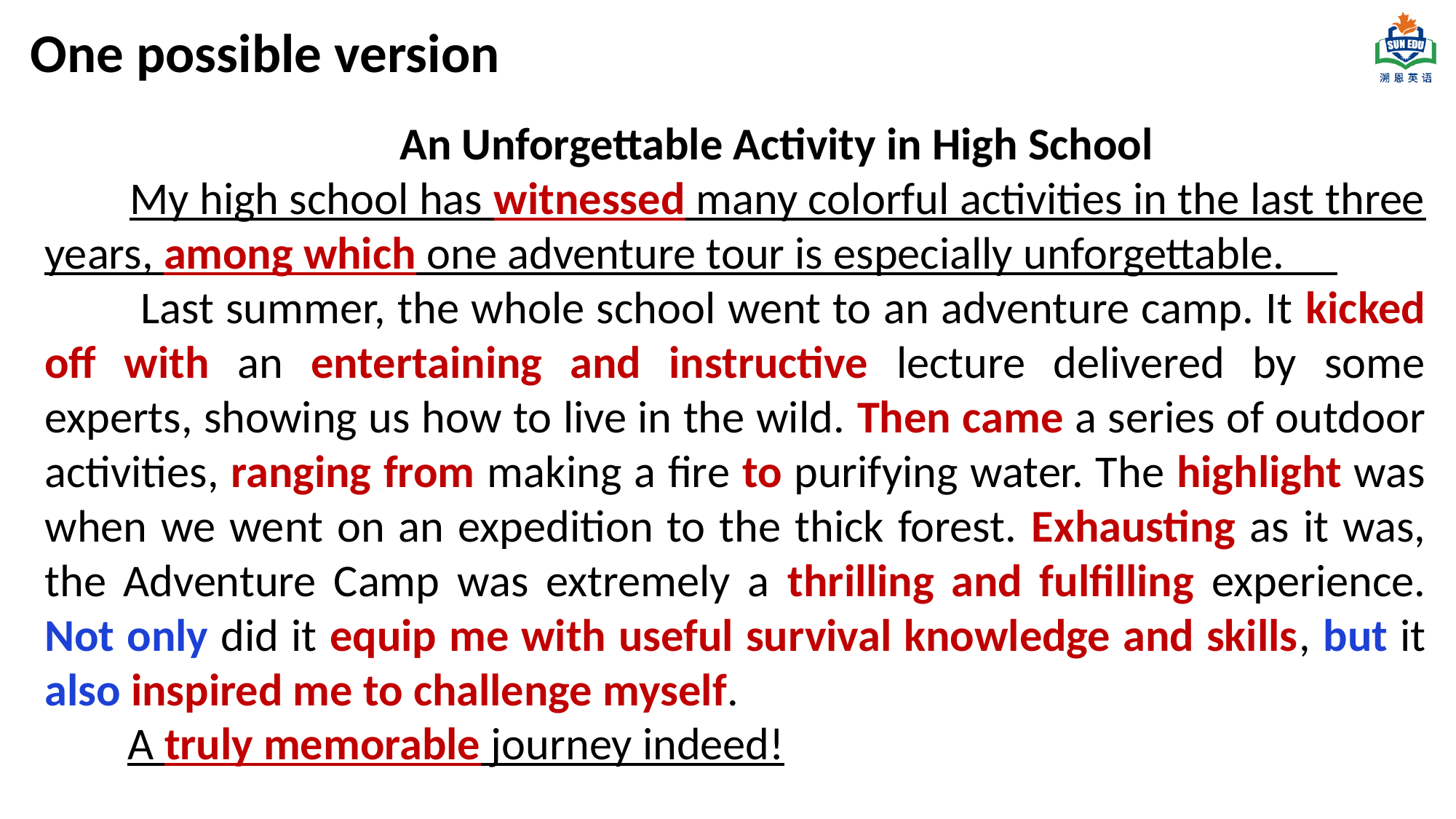

# One possible version
        An Unforgettable Activity in High School
        My high school has witnessed many colorful activities in the last three years, among which one adventure tour is especially unforgettable.
        Last summer, the whole school went to an adventure camp. It kicked off with an entertaining and instructive lecture delivered by some experts, showing us how to live in the wild. Then came a series of outdoor activities, ranging from making a fire to purifying water. The highlight was when we went on an expedition to the thick forest. Exhausting as it was, the Adventure Camp was extremely a thrilling and fulfilling experience. Not only did it equip me with useful survival knowledge and skills, but it also inspired me to challenge myself.
        A truly memorable journey indeed!